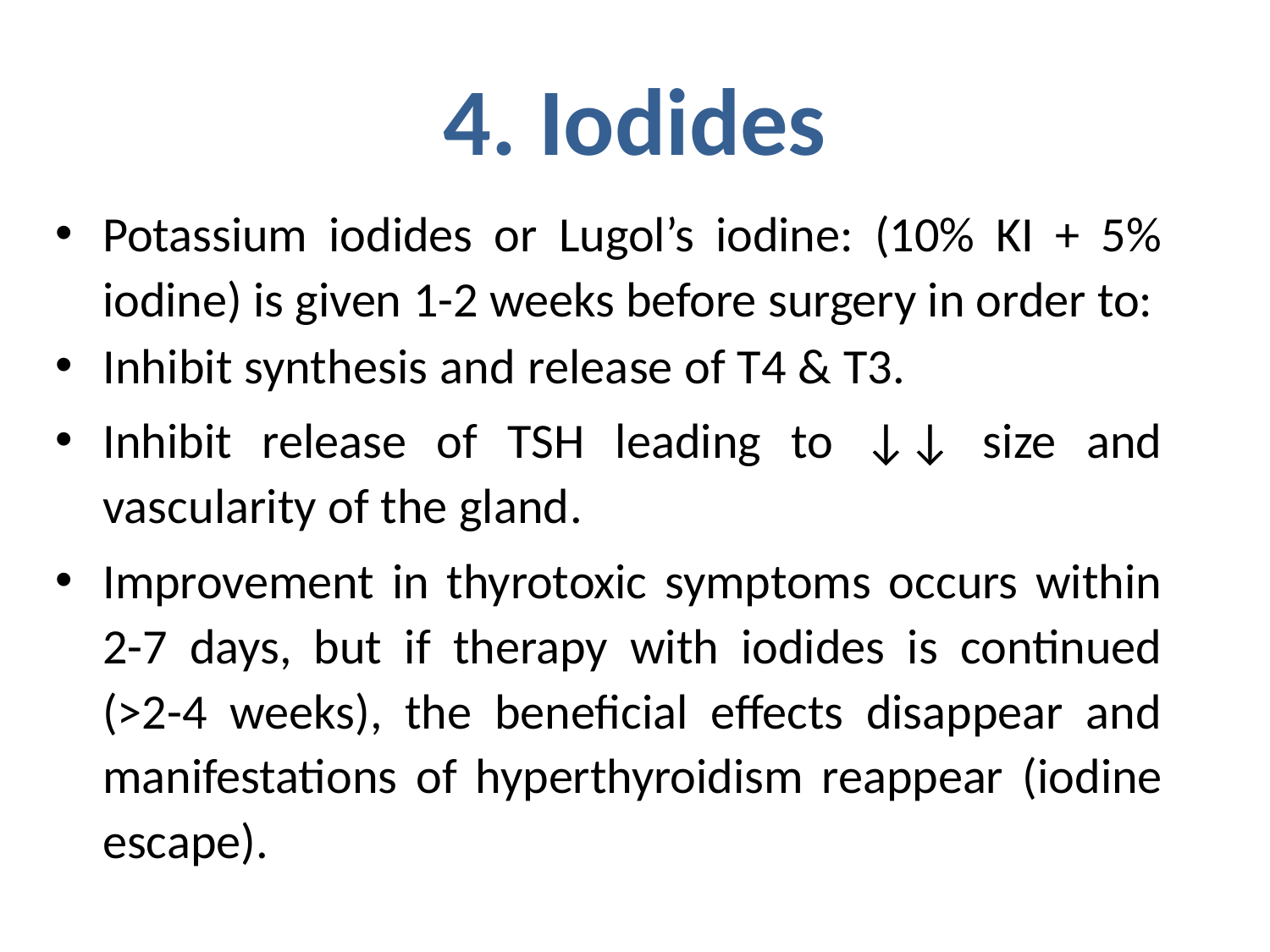

# 4. Iodides
Potassium iodides or Lugol’s iodine: (10% KI + 5% iodine) is given 1-2 weeks before surgery in order to:
Inhibit synthesis and release of T4 & T3.
Inhibit release of TSH leading to ↓↓ size and vascularity of the gland.
Improvement in thyrotoxic symptoms occurs within 2-7 days, but if therapy with iodides is continued (>2-4 weeks), the beneficial effects disappear and manifestations of hyperthyroidism reappear (iodine escape).